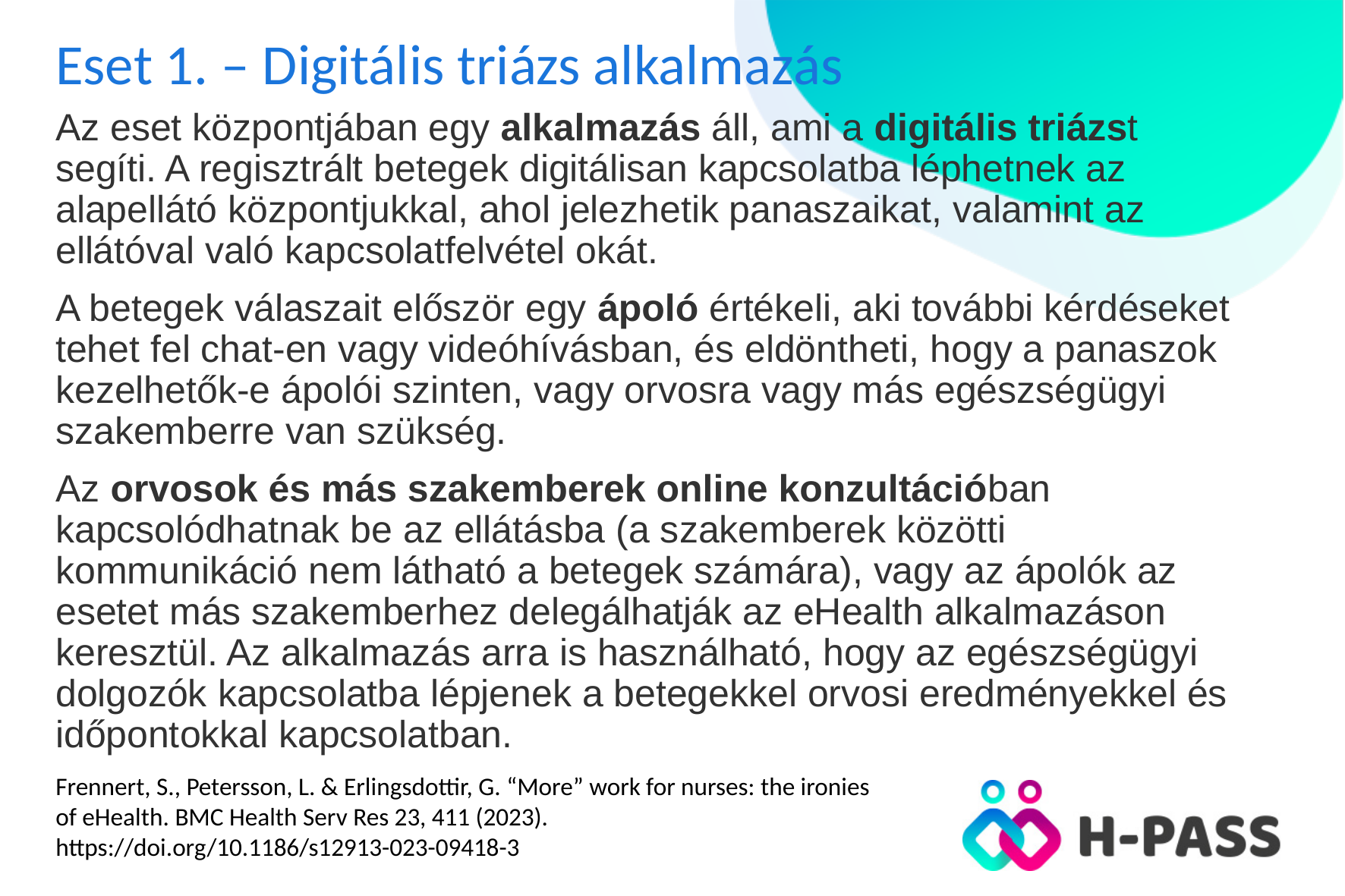

# Eset 1. – Digitális triázs alkalmazás
Az eset központjában egy alkalmazás áll, ami a digitális triázst segíti. A regisztrált betegek digitálisan kapcsolatba léphetnek az alapellátó központjukkal, ahol jelezhetik panaszaikat, valamint az ellátóval való kapcsolatfelvétel okát.
A betegek válaszait először egy ápoló értékeli, aki további kérdéseket tehet fel chat-en vagy videóhívásban, és eldöntheti, hogy a panaszok kezelhetők-e ápolói szinten, vagy orvosra vagy más egészségügyi szakemberre van szükség.
Az orvosok és más szakemberek online konzultációban kapcsolódhatnak be az ellátásba (a szakemberek közötti kommunikáció nem látható a betegek számára), vagy az ápolók az esetet más szakemberhez delegálhatják az eHealth alkalmazáson keresztül. Az alkalmazás arra is használható, hogy az egészségügyi dolgozók kapcsolatba lépjenek a betegekkel orvosi eredményekkel és időpontokkal kapcsolatban.

Frennert, S., Petersson, L. & Erlingsdottir, G. “More” work for nurses: the ironies of eHealth. BMC Health Serv Res 23, 411 (2023). https://doi.org/10.1186/s12913-023-09418-3